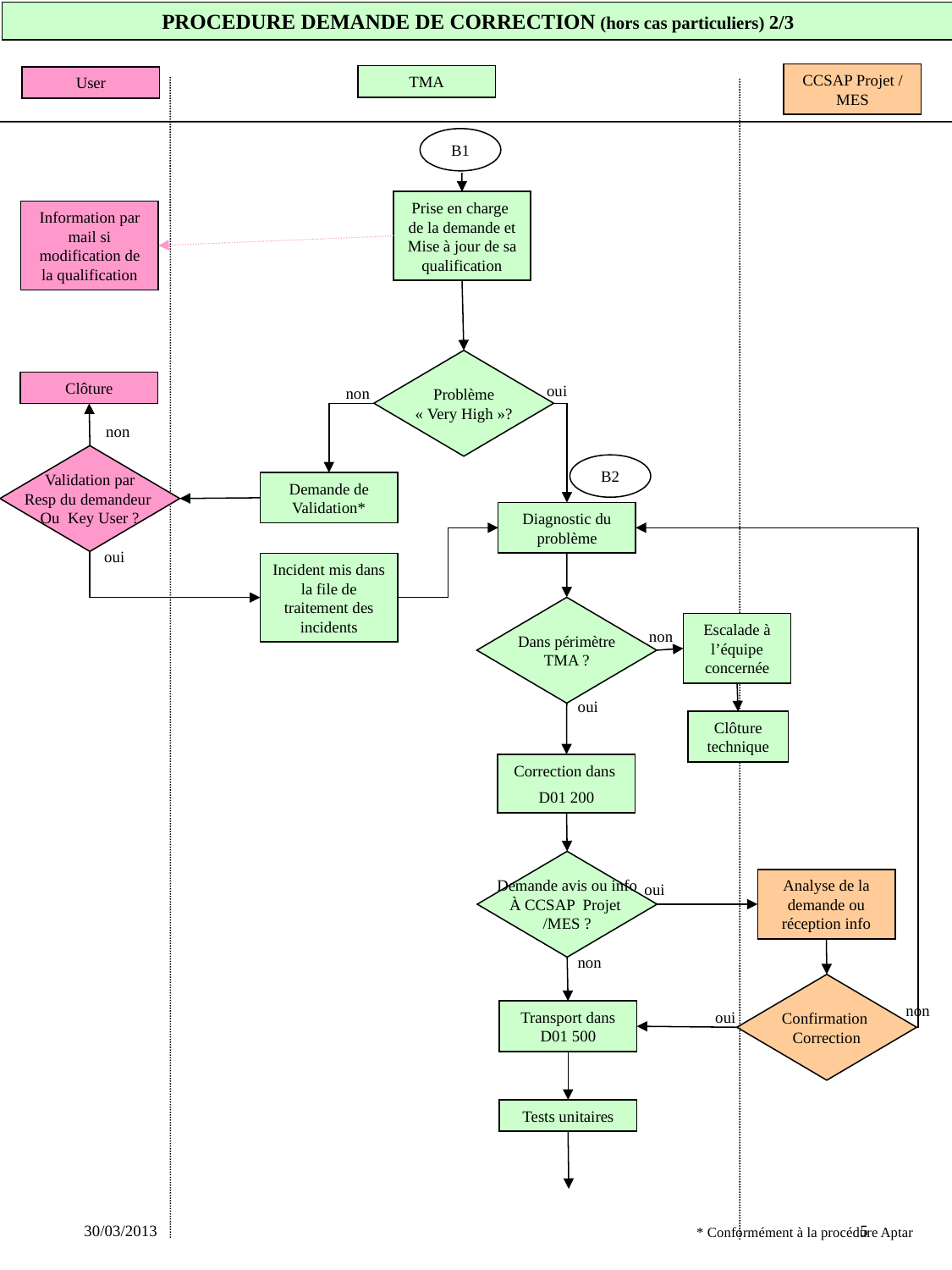

PROCEDURE DEMANDE DE CORRECTION (hors cas particuliers) 2/3
CCSAP Projet / MES
TMA
User

B1
Prise en charge  de la demande et Mise à jour de sa qualification
Information par mail si modification de la qualification
Problème
 « Very High »?
Clôture
oui
non
non
Validation par
Resp du demandeur
Ou  Key User ?
B2
Demande de Validation*
Diagnostic du problème
oui
Incident mis dans la file de traitement des incidents
 Dans périmètre
TMA ?
Escalade à l’équipe concernée
non
oui
Clôture technique
Correction dans
D01 200
Demande avis ou info
À CCSAP  Projet
/MES ?
Analyse de la demande ou réception info
oui
non
Confirmation
Correction
non
Transport dans D01 500
oui
Tests unitaires

30/03/2013

5
* Conformément à la procédure Aptar